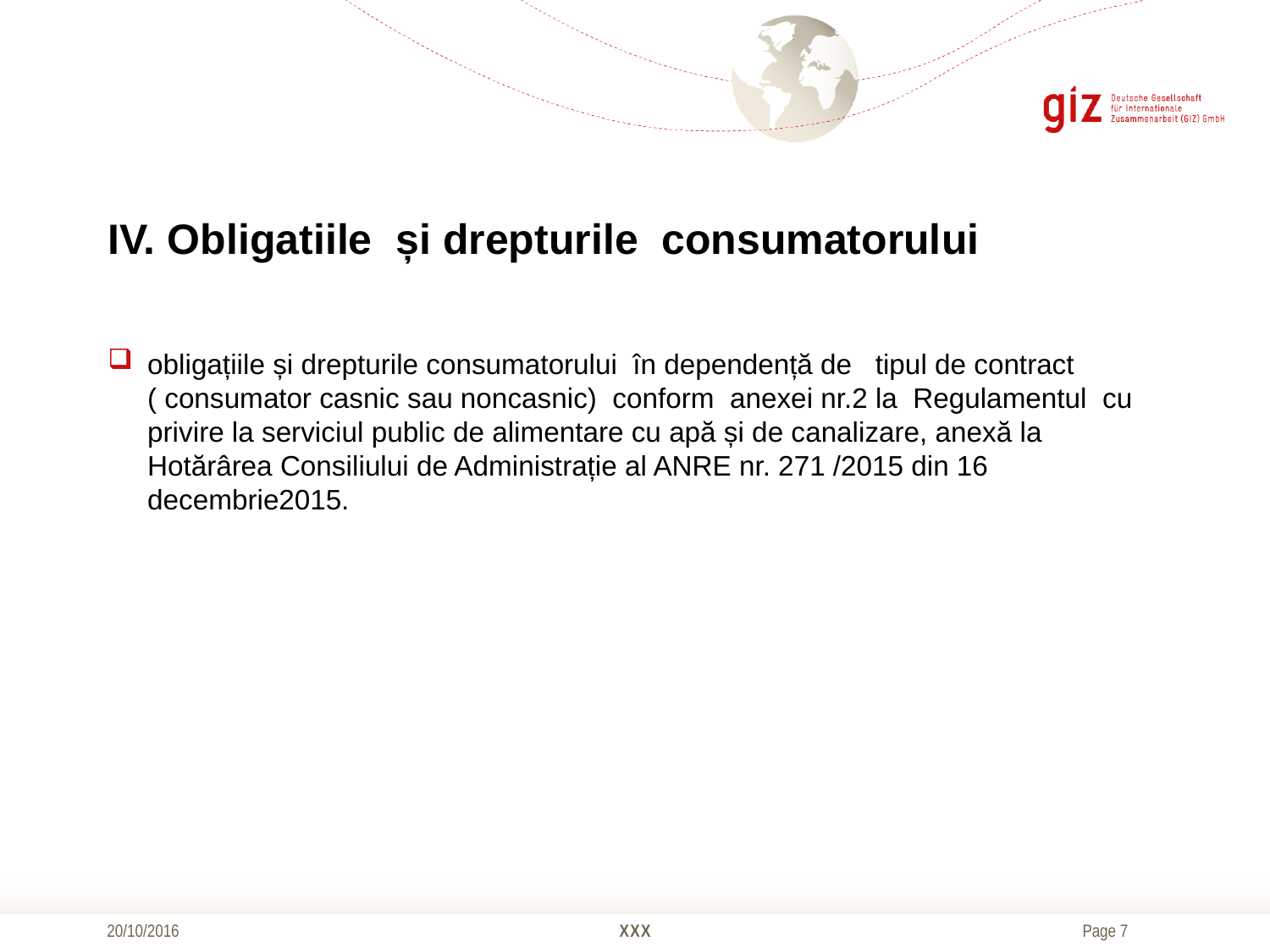

# IV. Obligatiile  și drepturile  consumatorului
obligațiile și drepturile consumatorului  în dependență de   tipul de contract ( consumator casnic sau noncasnic)  conform  anexei nr.2 la  Regulamentul  cu privire la serviciul public de alimentare cu apă și de canalizare, anexă la Hotărârea Consiliului de Administrație al ANRE nr. 271 /2015 din 16 decembrie2015.
20/10/2016
XXX